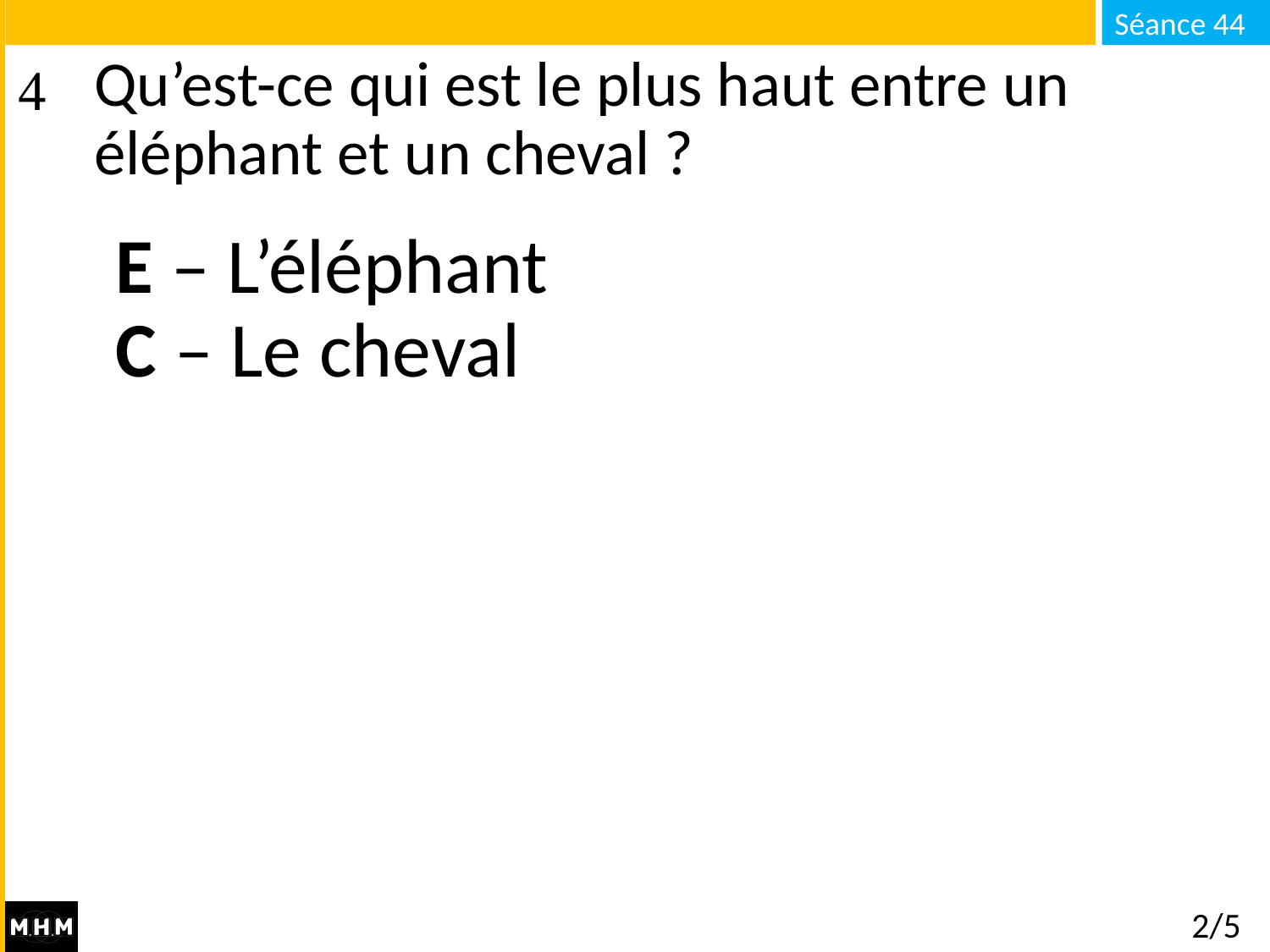

# Qu’est-ce qui est le plus haut entre un éléphant et un cheval ?
E – L’éléphant
C – Le cheval
2/5